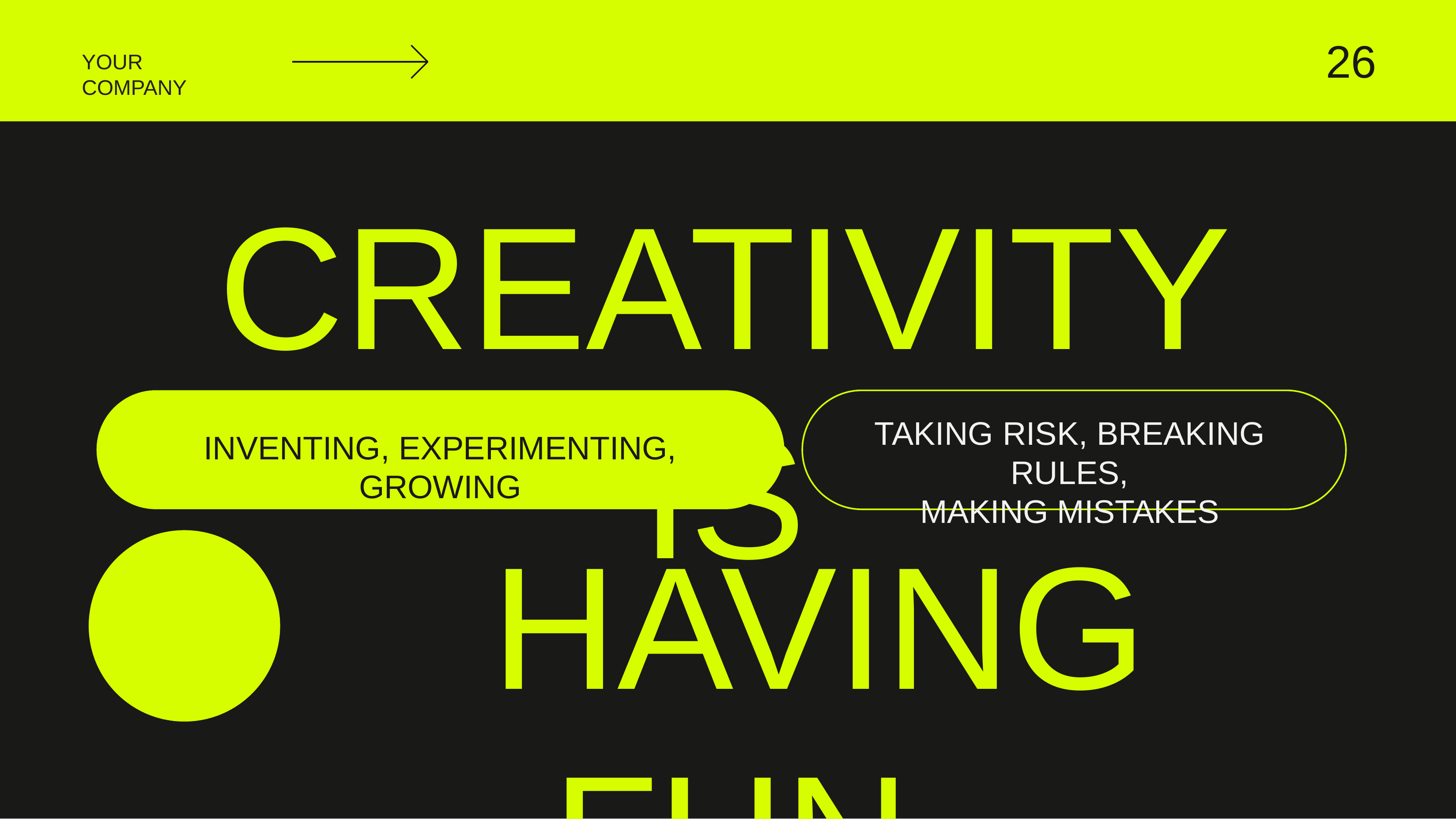

26

YOUR COMPANY

# CREATIVITY IS

TAKING RISK, BREAKING RULES,
MAKING MISTAKES
INVENTING, EXPERIMENTING, GROWING
&	HAVING FUN